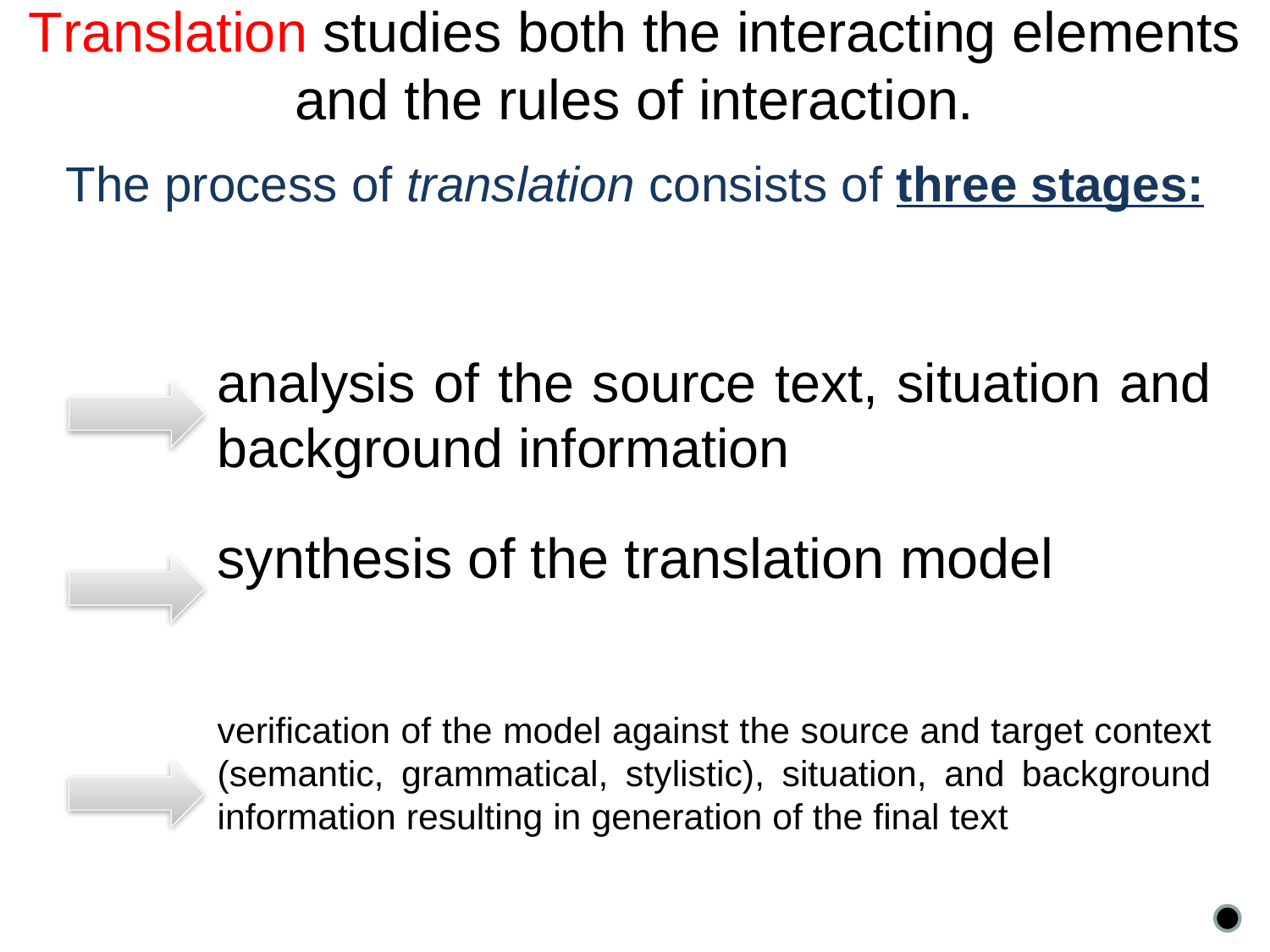

Translation studies both the interacting elements and the rules of interaction.
The process of translation consists of three stages:

analysis of the source text, situation and background information

synthesis of the translation model

verification of the model against the source and target context (semantic, grammatical, stylistic), situation, and background information resulting in generation of the final text